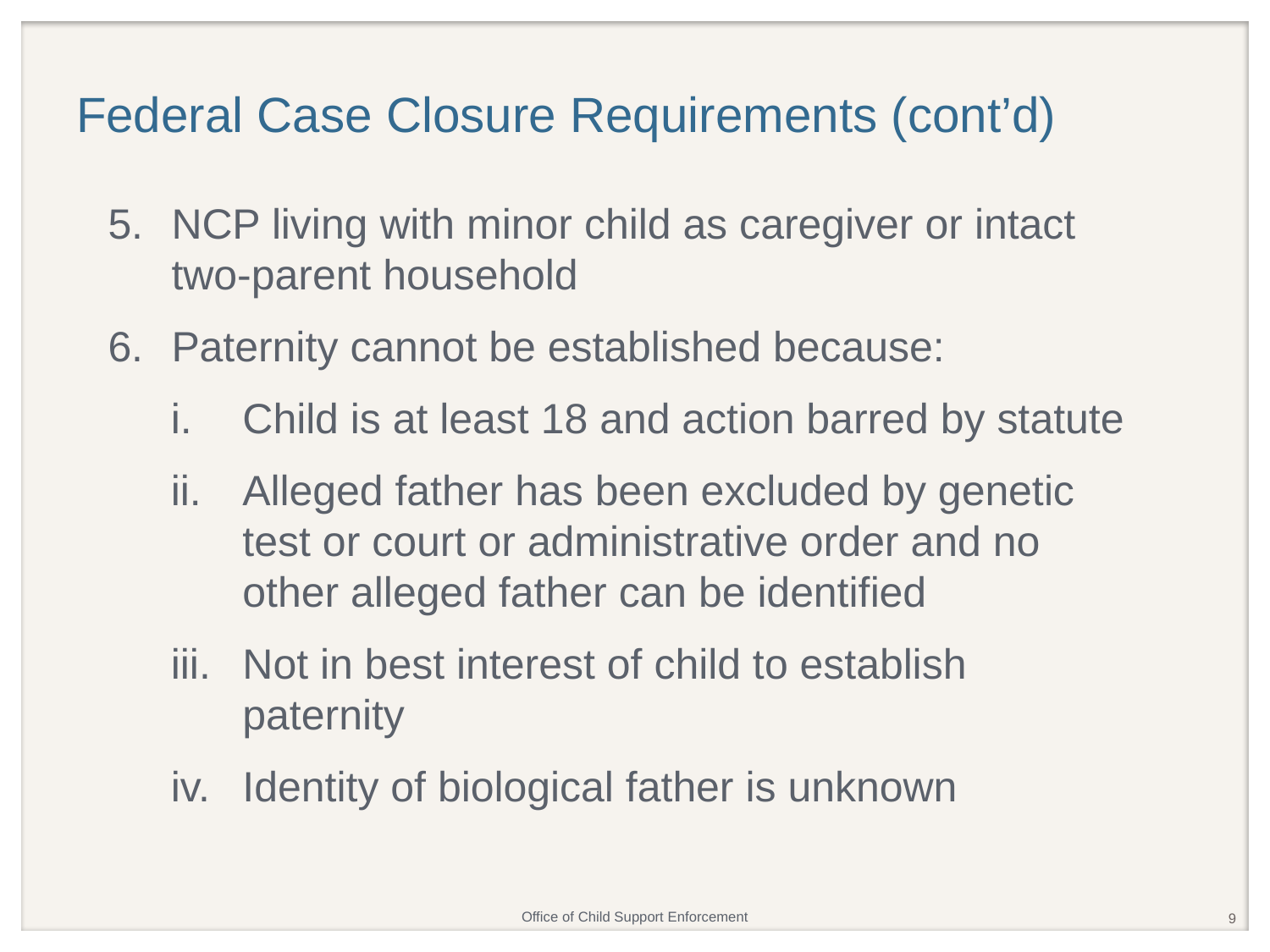

# Federal Case Closure Requirements (cont’d)
NCP living with minor child as caregiver or intact two-parent household
Paternity cannot be established because:
Child is at least 18 and action barred by statute
Alleged father has been excluded by genetic test or court or administrative order and no other alleged father can be identified
Not in best interest of child to establish paternity
Identity of biological father is unknown
9